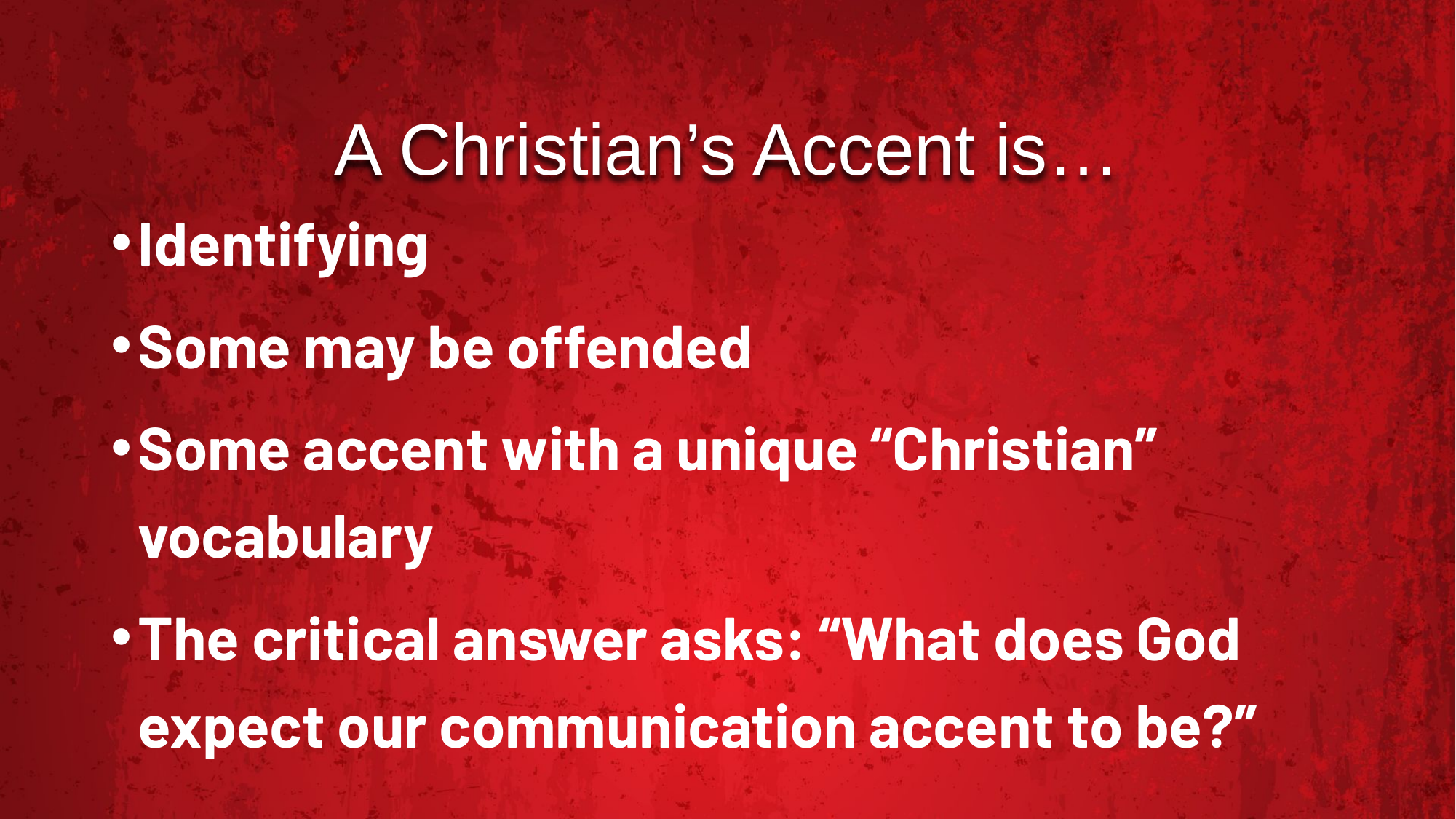

# A Christian’s Accent is…
Identifying
Some may be offended
Some accent with a unique “Christian” vocabulary
The critical answer asks: “What does God expect our communication accent to be?”